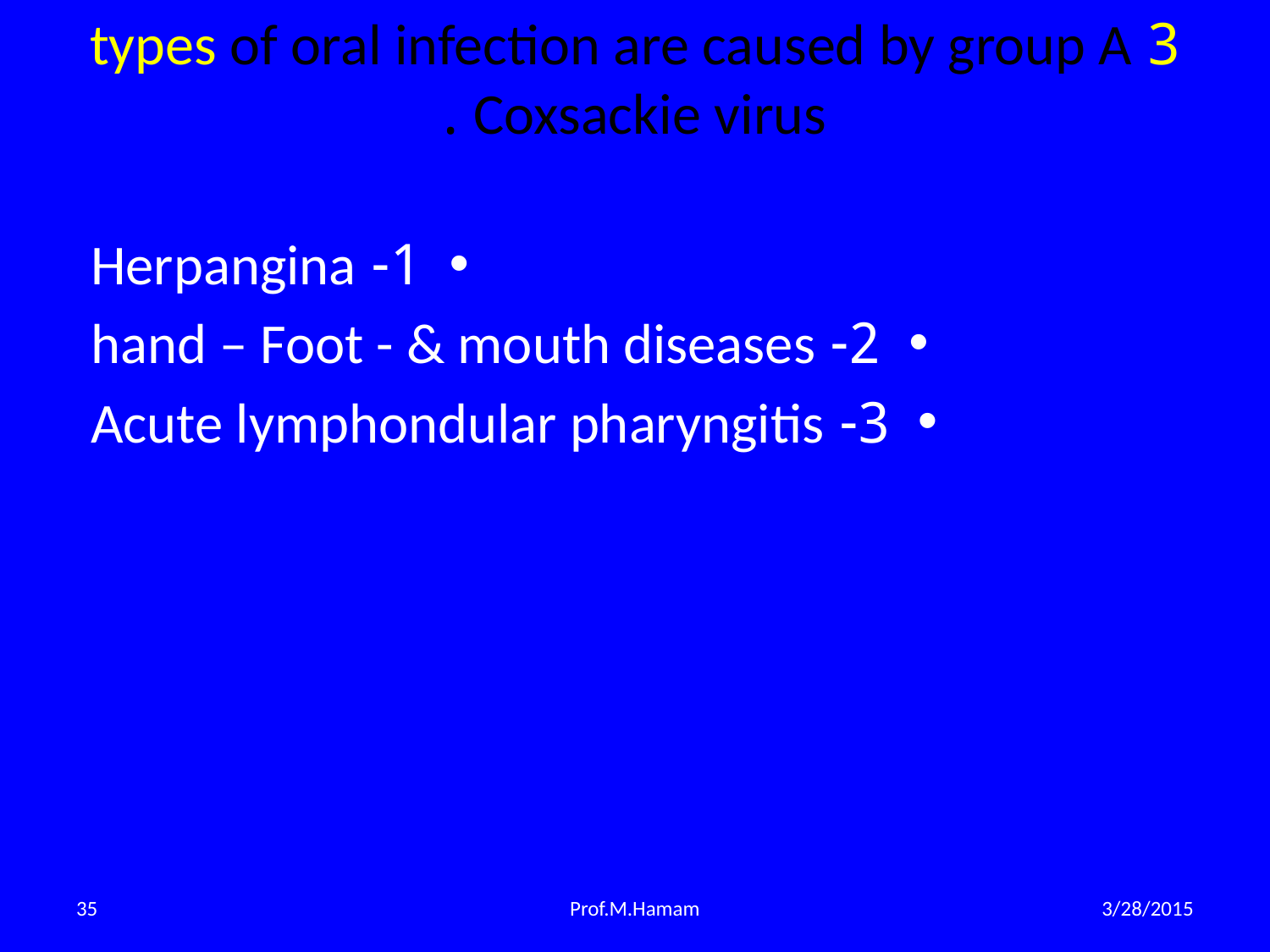

# 3 types of oral infection are caused by group A Coxsackie virus .
1- Herpangina
2- hand – Foot - & mouth diseases
3- Acute lymphondular pharyngitis
35
Prof.M.Hamam
3/28/2015